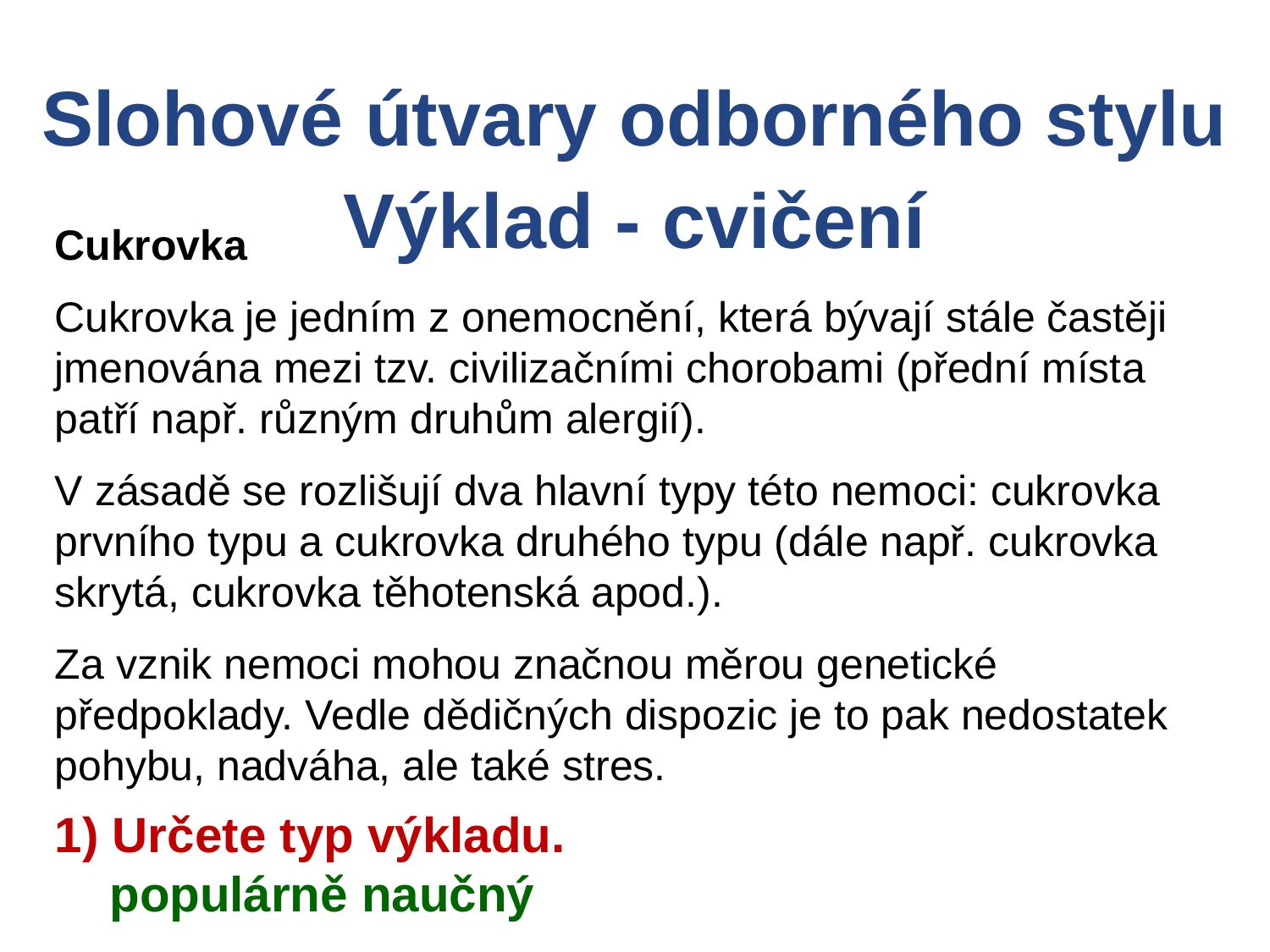

Slohové útvary odborného stylu
Výklad - cvičení
Cukrovka
Cukrovka je jedním z onemocnění, která bývají stále častěji jmenována mezi tzv. civilizačními chorobami (přední místa patří např. různým druhům alergií).
V zásadě se rozlišují dva hlavní typy této nemoci: cukrovka prvního typu a cukrovka druhého typu (dále např. cukrovka skrytá, cukrovka těhotenská apod.).
Za vznik nemoci mohou značnou měrou genetické předpoklady. Vedle dědičných dispozic je to pak nedostatek pohybu, nadváha, ale také stres.
1) Určete typ výkladu.
    populárně naučný